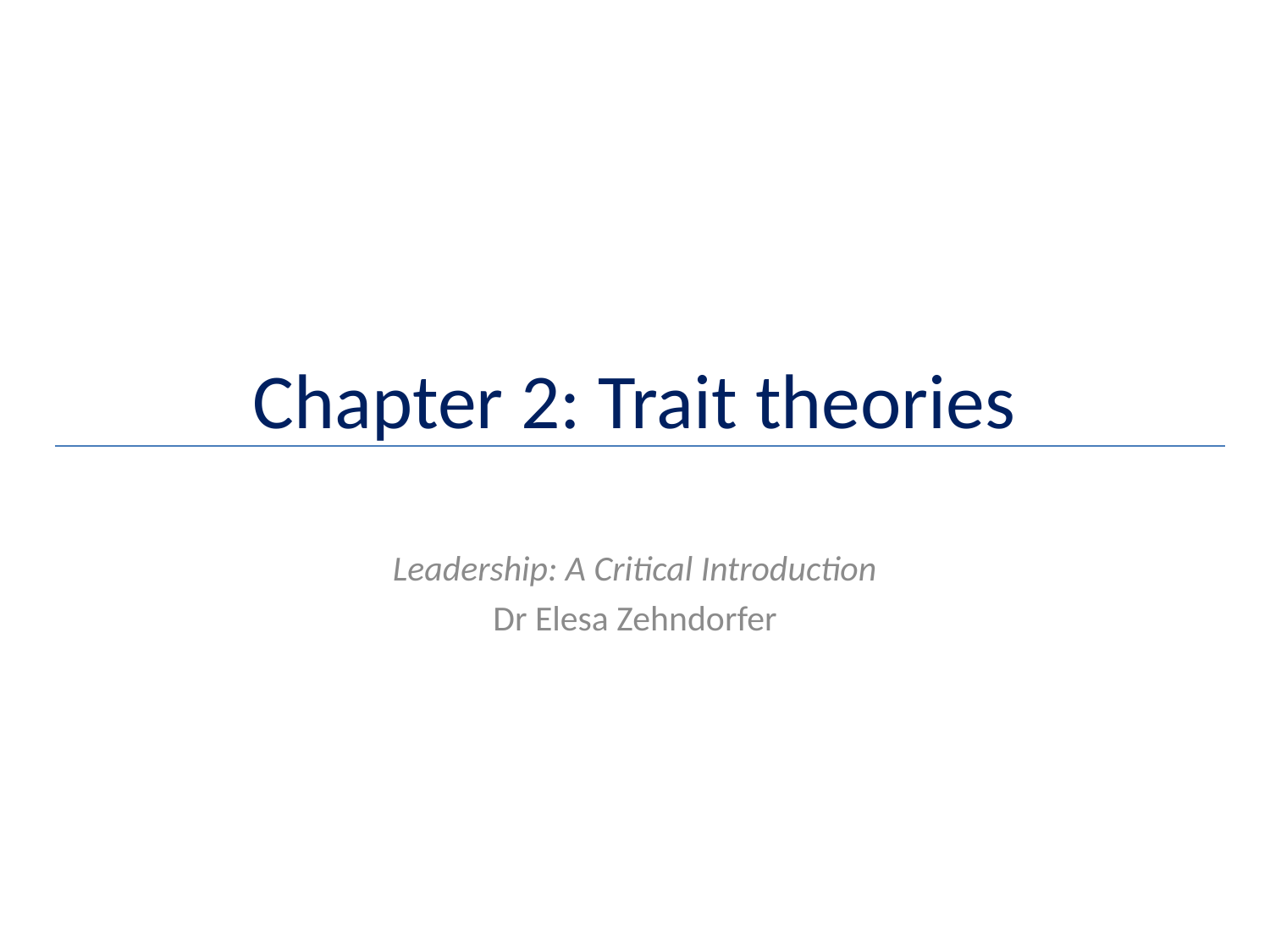

# Chapter 2: Trait theories
Leadership: A Critical Introduction
Dr Elesa Zehndorfer